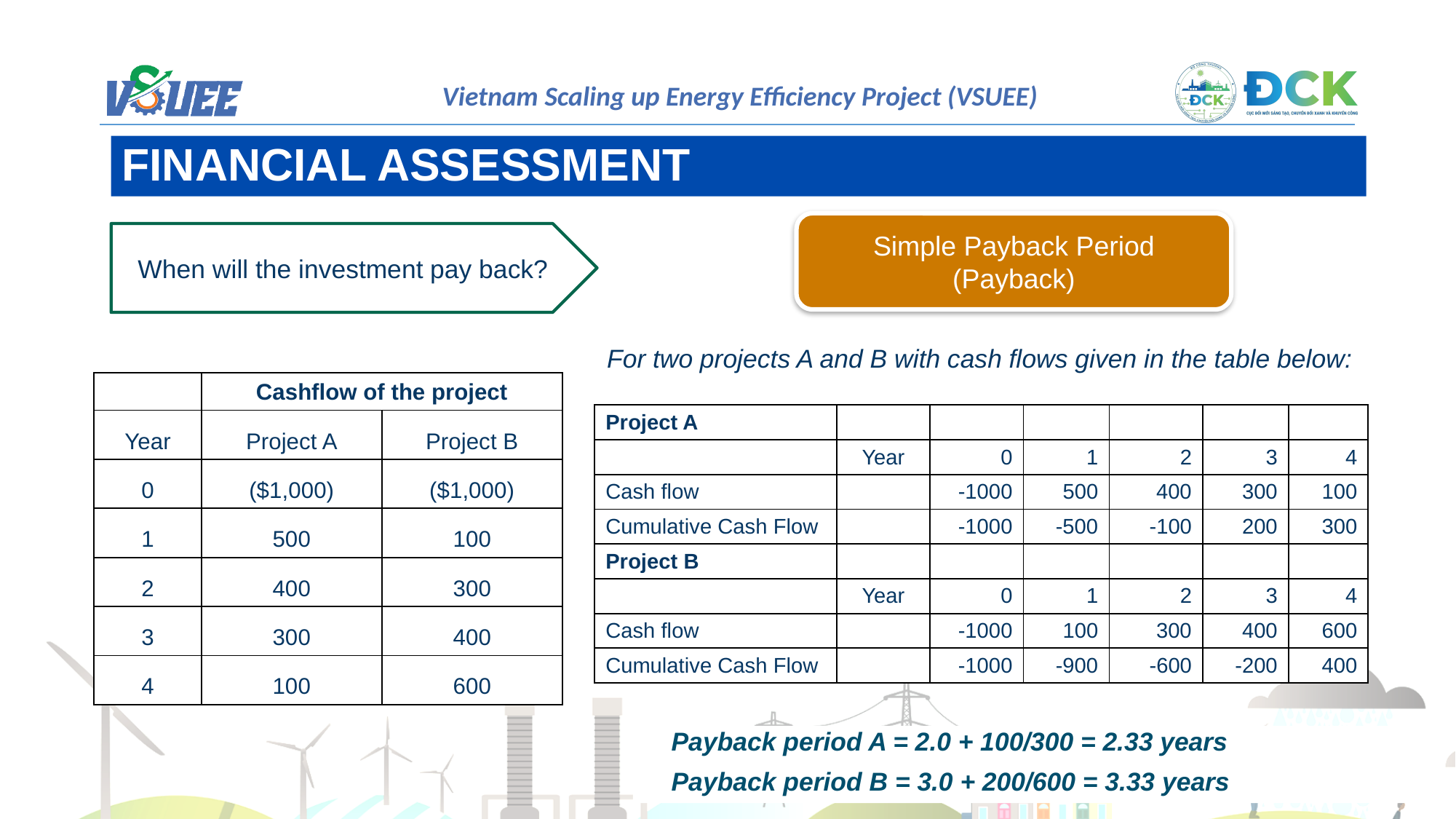

FINANCIAL ASSESSMENT
Simple Payback Period (Payback)
When will the investment pay back?
For two projects A and B with cash flows given in the table below:
|  | Cashflow of the project |  |
| --- | --- | --- |
| Year | Project A | Project B |
| 0 | ($1,000) | ($1,000) |
| 1 | 500 | 100 |
| 2 | 400 | 300 |
| 3 | 300 | 400 |
| 4 | 100 | 600 |
| Project A |  |  |  |  |  |  |
| --- | --- | --- | --- | --- | --- | --- |
|  | Year | 0 | 1 | 2 | 3 | 4 |
| Cash flow |  | -1000 | 500 | 400 | 300 | 100 |
| Cumulative Cash Flow |  | -1000 | -500 | -100 | 200 | 300 |
| Project B |  |  |  |  |  |  |
|  | Year | 0 | 1 | 2 | 3 | 4 |
| Cash flow |  | -1000 | 100 | 300 | 400 | 600 |
| Cumulative Cash Flow |  | -1000 | -900 | -600 | -200 | 400 |
Payback period A = 2.0 + 100/300 = 2.33 years
Payback period B = 3.0 + 200/600 = 3.33 years